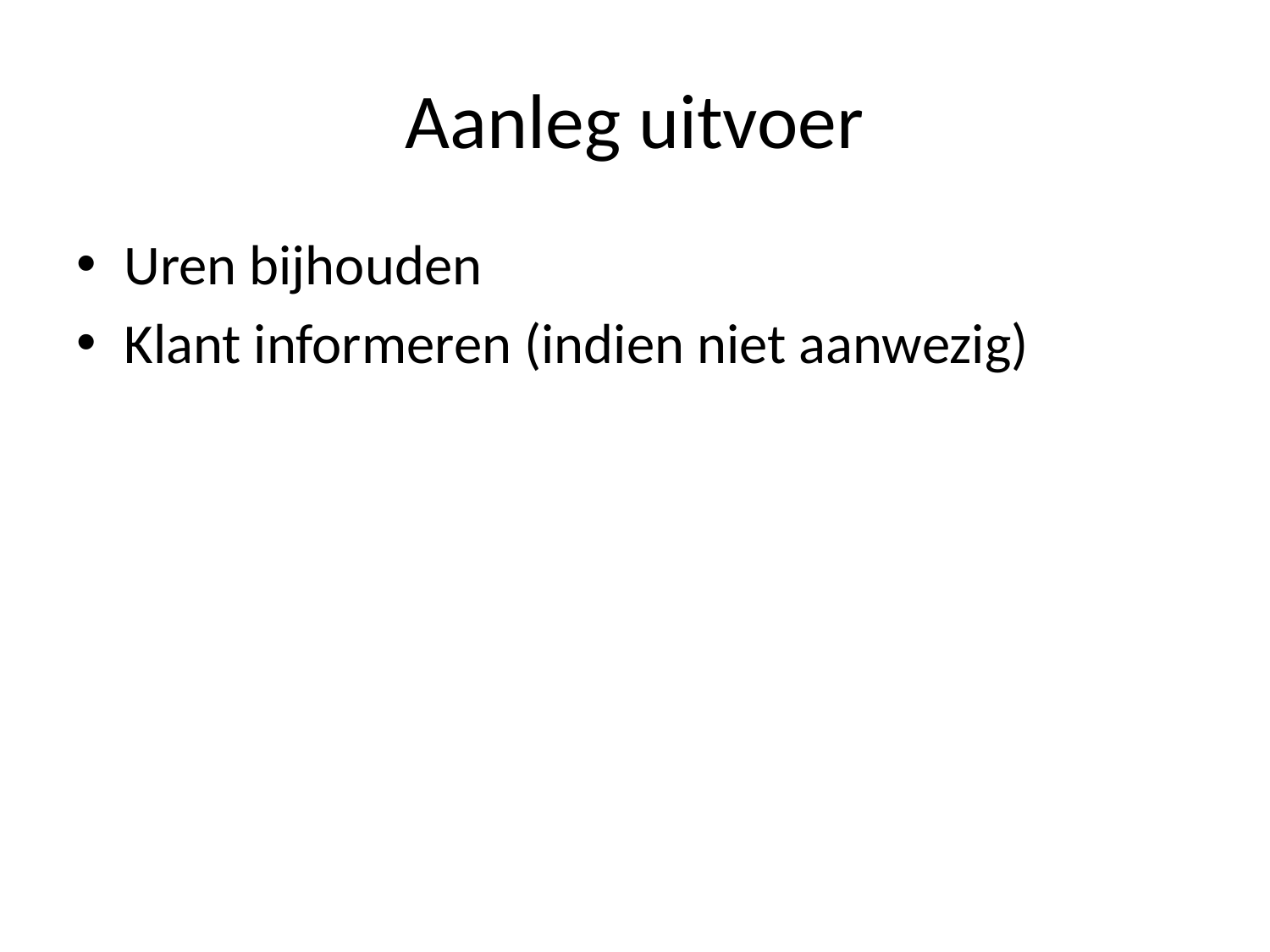

# Aanleg uitvoer
Uren bijhouden
Klant informeren (indien niet aanwezig)